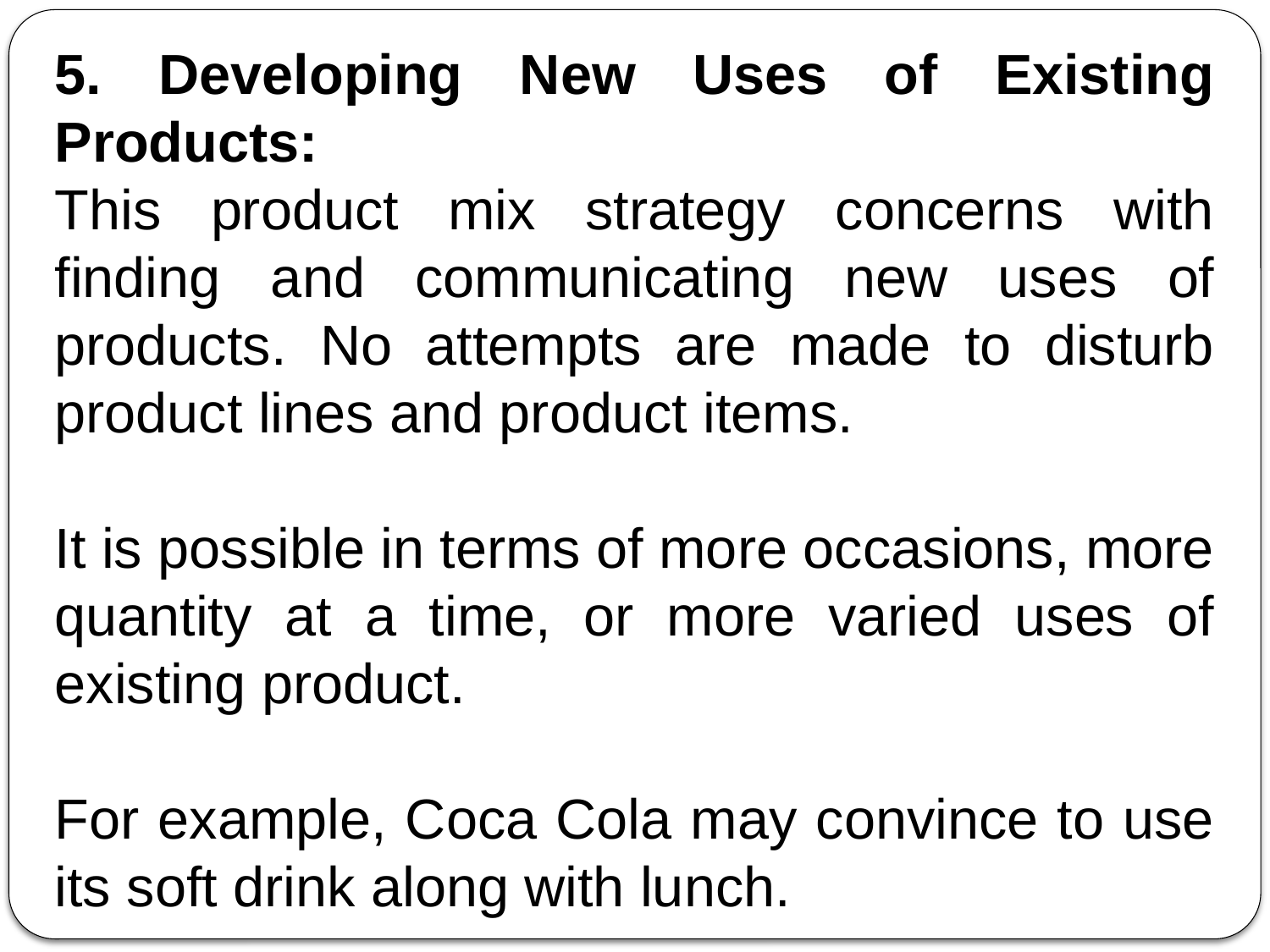

5. Developing New Uses of Existing Products:
This product mix strategy concerns with finding and communicating new uses of products. No attempts are made to disturb product lines and product items.

It is possible in terms of more occasions, more quantity at a time, or more varied uses of existing product.

For example, Coca Cola may convince to use its soft drink along with lunch.